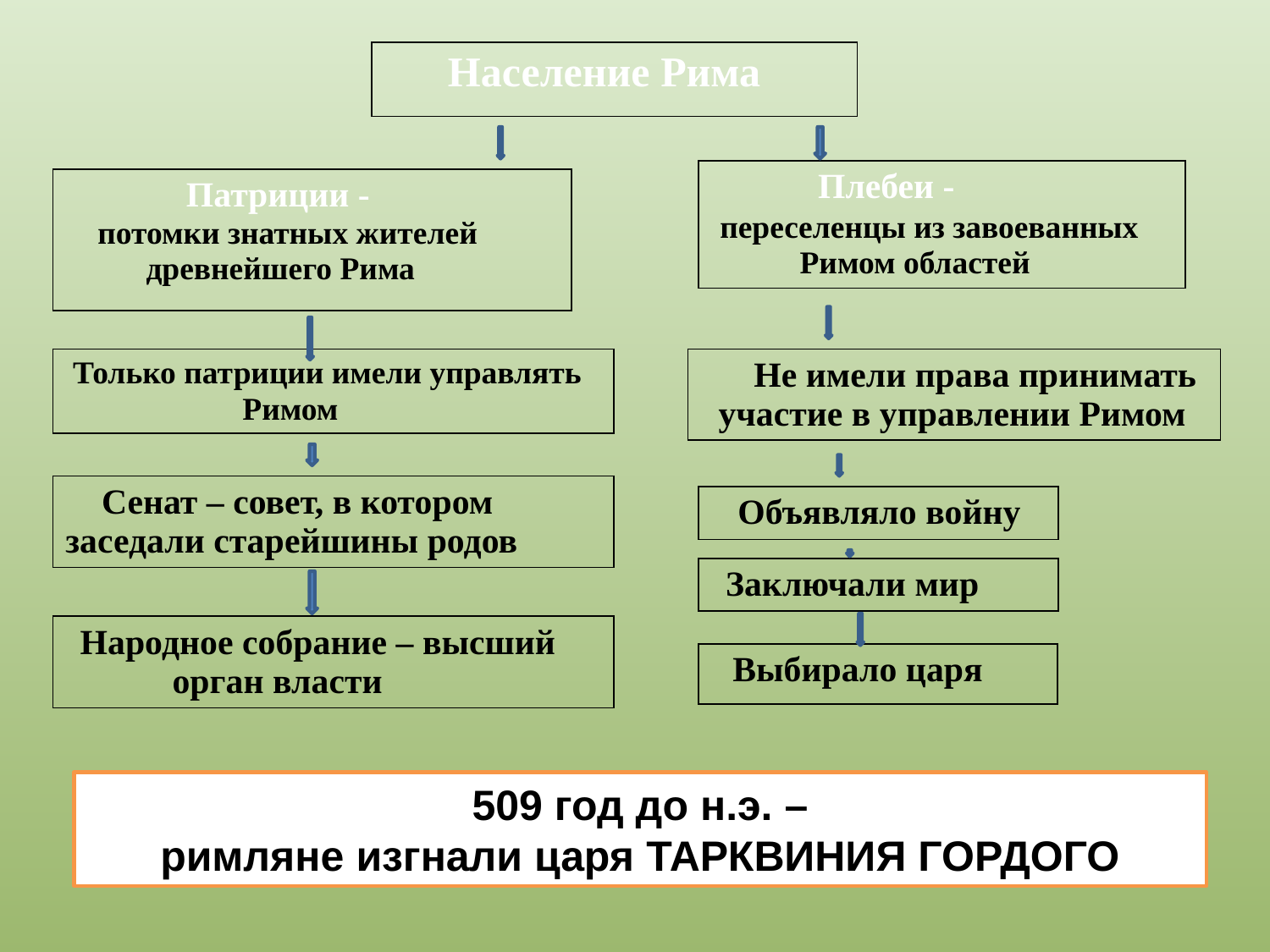

| Население Рима |
| --- |

| Плебеи - переселенцы из завоеванных Римом областей |
| --- |
| Патриции - потомки знатных жителей древнейшего Рима |
| --- |

| Только патриции имели управлять Римом |
| --- |
| Не имели права принимать участие в управлении Римом |
| --- |

| Сенат – совет, в котором заседали старейшины родов |
| --- |
| Объявляло войну |
| --- |

| Заключали мир |
| --- |

| Народное собрание – высший орган власти |
| --- |
| Выбирало царя |
| --- |
509 год до н.э. –
римляне изгнали царя ТАРКВИНИЯ ГОРДОГО